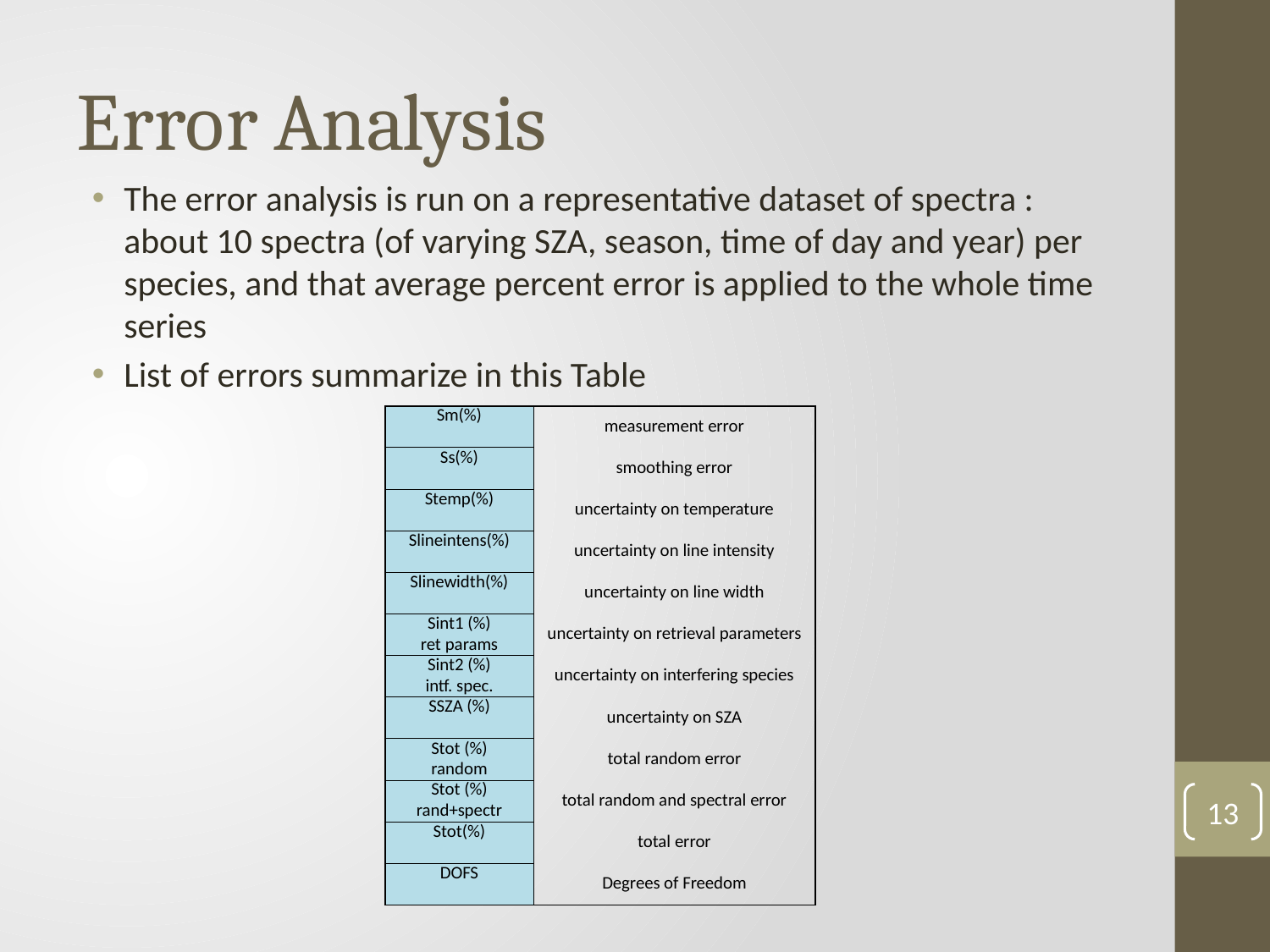

# Error Analysis
The error analysis is run on a representative dataset of spectra : about 10 spectra (of varying SZA, season, time of day and year) per species, and that average percent error is applied to the whole time series
List of errors summarize in this Table

| Sm(%) | measurement error |
| --- | --- |
|  |  |
| Ss(%) | smoothing error |
|  |  |
| Stemp(%) | uncertainty on temperature |
|  |  |
| Slineintens(%) | uncertainty on line intensity |
|  |  |
| Slinewidth(%) | uncertainty on line width |
|  |  |
| Sint1 (%) | uncertainty on retrieval parameters |
| ret params |  |
| Sint2 (%) | uncertainty on interfering species |
| intf. spec. |  |
| SSZA (%) | uncertainty on SZA |
|  |  |
| Stot (%) | total random error |
| random |  |
| Stot (%) | total random and spectral error |
| rand+spectr |  |
| Stot(%) | total error |
|  |  |
| DOFS | Degrees of Freedom |
|  |  |
13